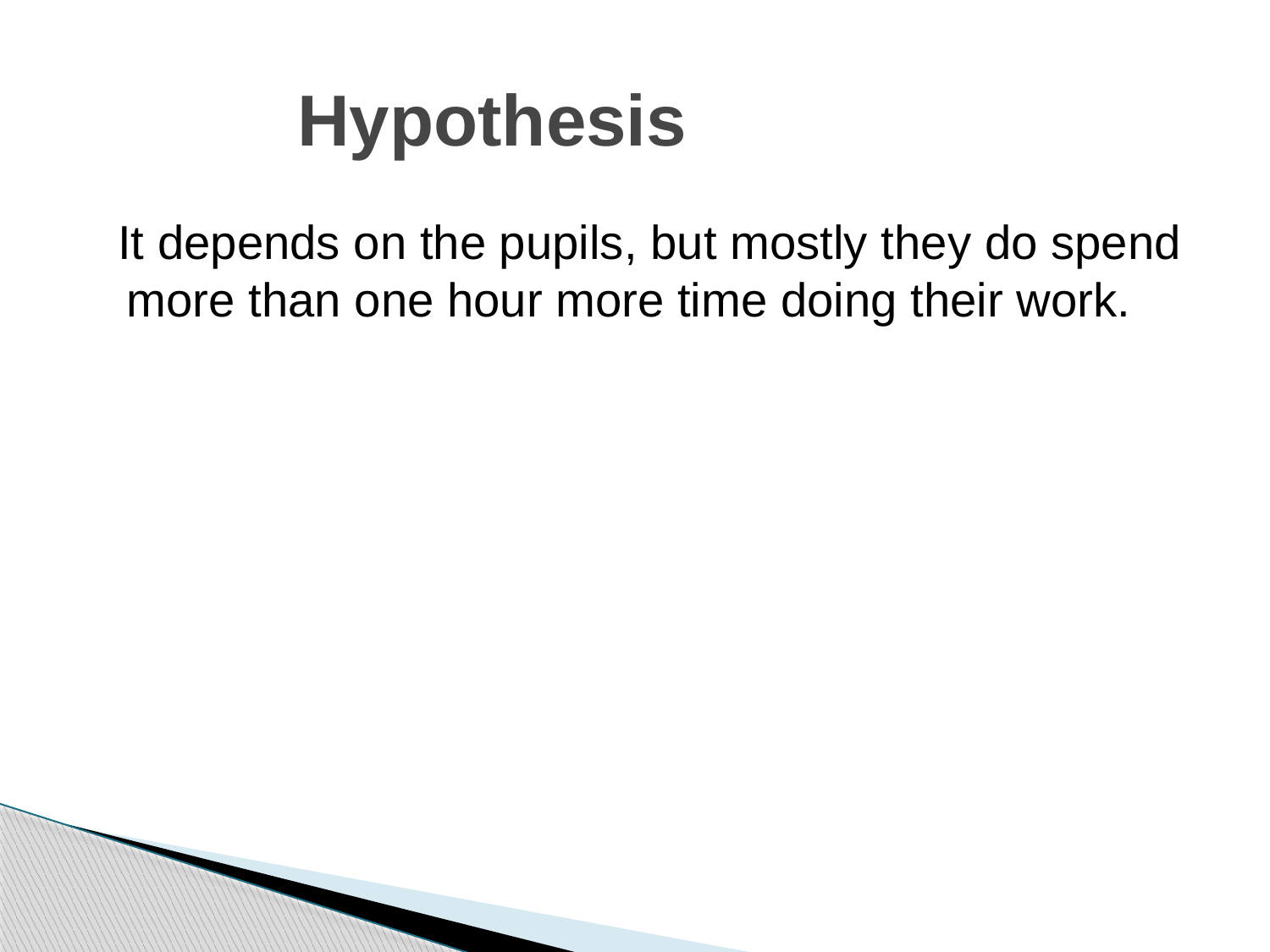

# Hypothesis
  It depends on the pupils, but mostly they do spend more than one hour more time doing their work.